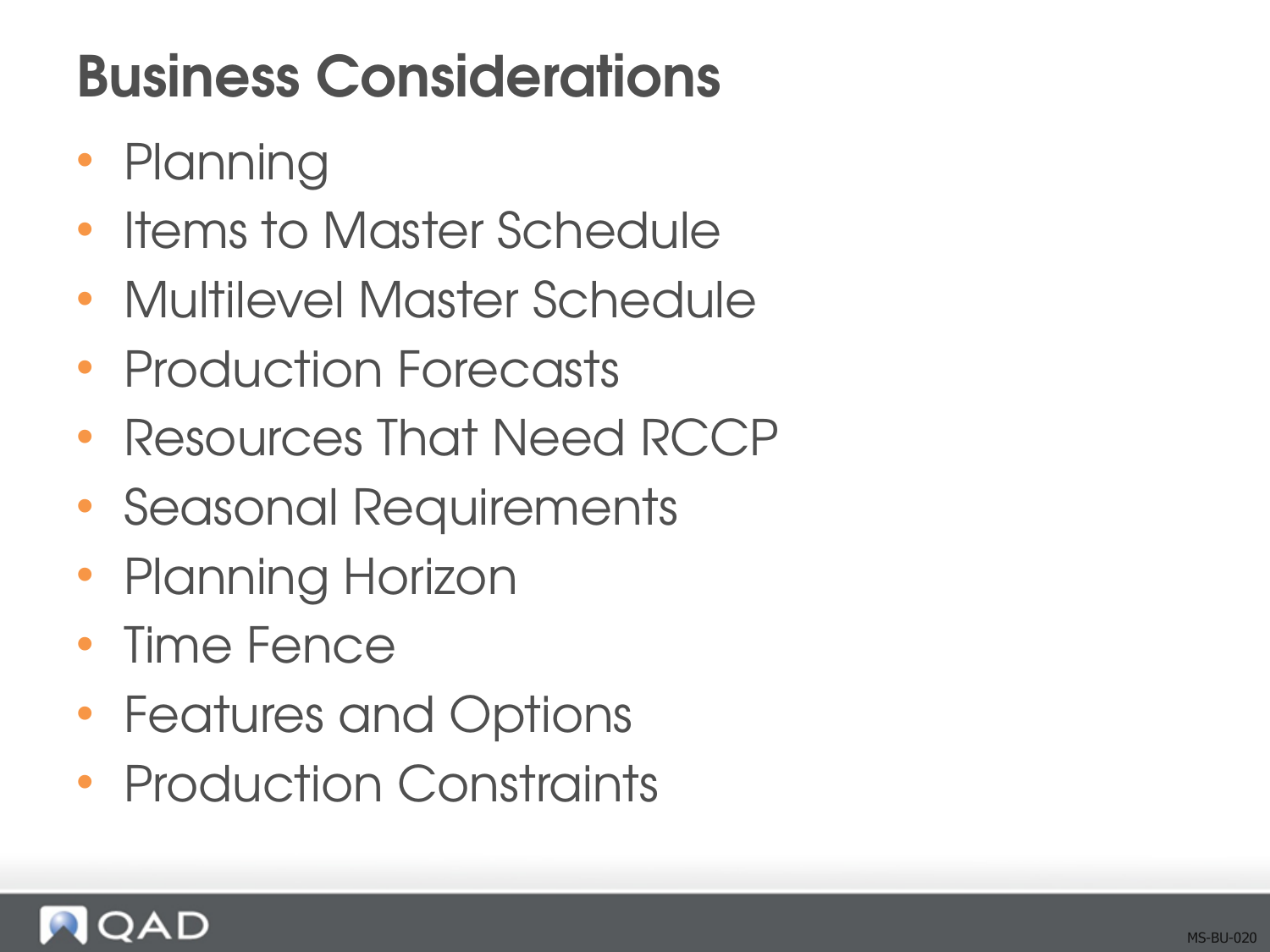

# Business Considerations
Planning
Items to Master Schedule
Multilevel Master Schedule
Production Forecasts
Resources That Need RCCP
Seasonal Requirements
Planning Horizon
Time Fence
Features and Options
Production Constraints
MS-BU-020